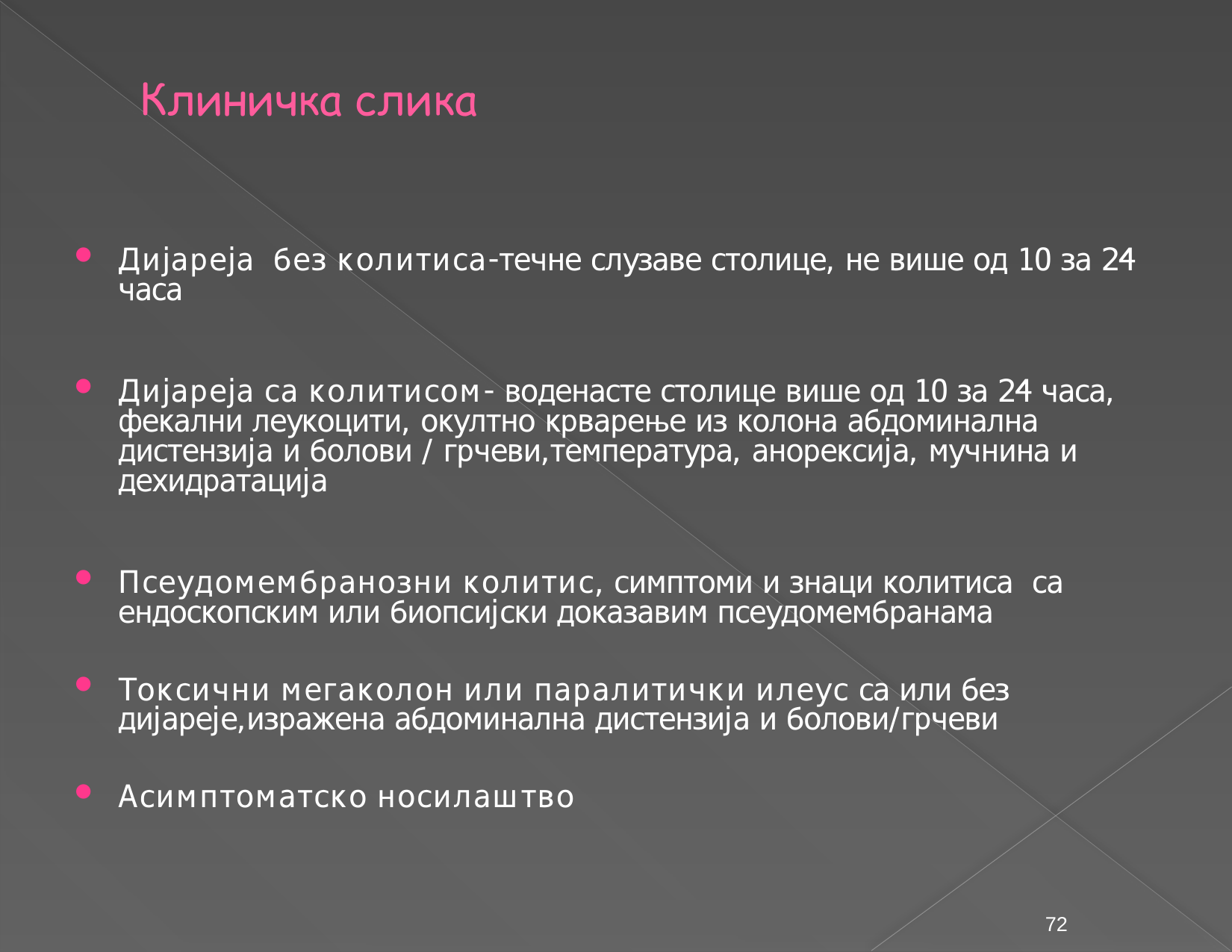

# Клиничка слика

Дијареја  без колитиса-течне слузаве столице, не више од 10 за 24 часа

Дијареја са колитисом- воденасте столице више од 10 за 24 часа,  фекални леукоцити, окултно крварење из колона абдоминална дистензија и болови / грчеви,температура, анорексија, мучнина и дехидратација

Псеудомембранозни колитис, симптоми и знаци колитиса  са ендоскопским или биопсијски доказавим псеудомембранама

Токсични мегаколон или паралитички илеус са или без дијареје,изражена абдоминална дистензија и болови/грчеви

Асимптоматско носилаштво

72